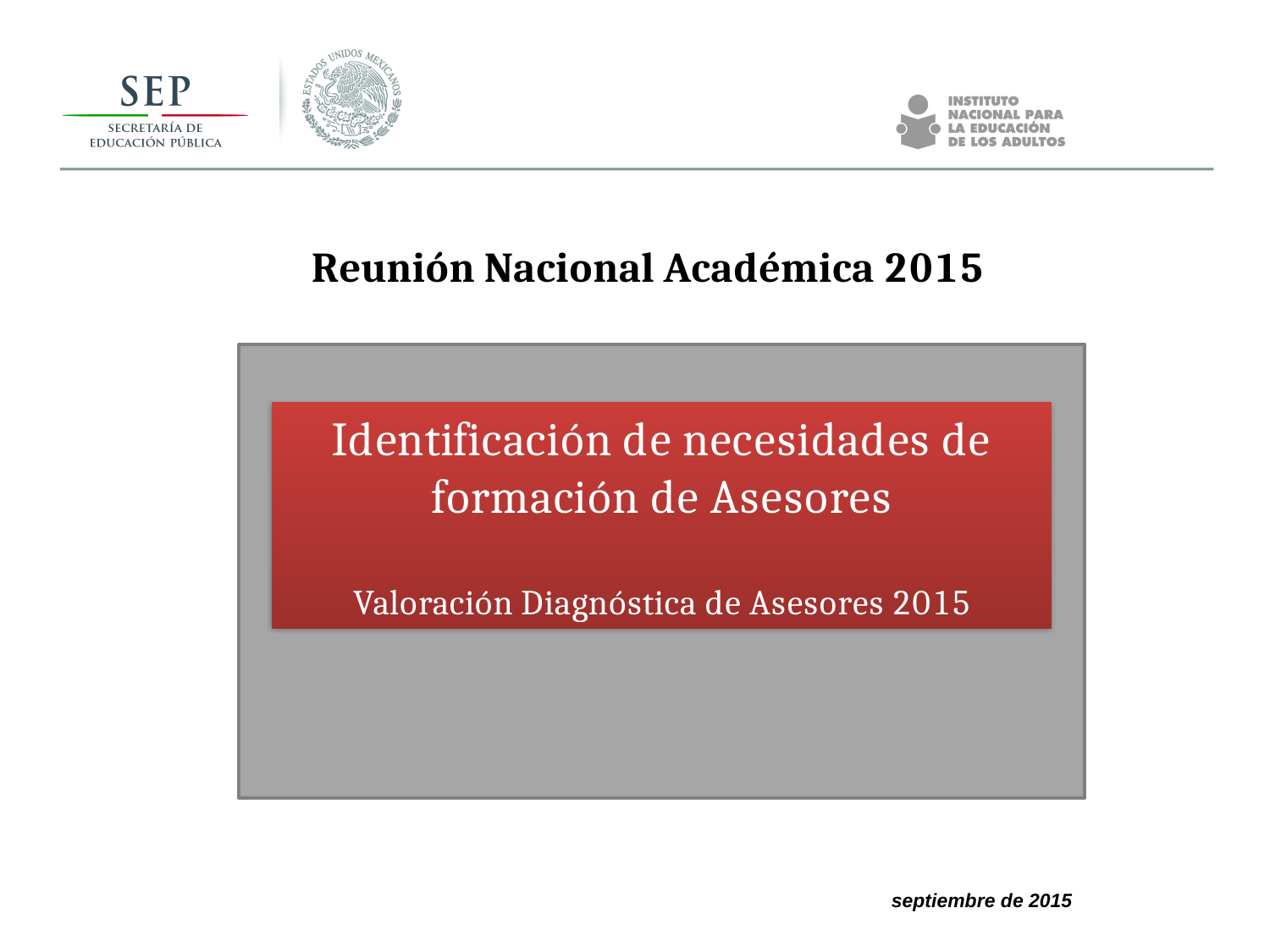

Reunión Nacional Académica 2015

Identificación de necesidades de formación de Asesores

Valoración Diagnóstica de Asesores 2015
septiembre de 2015